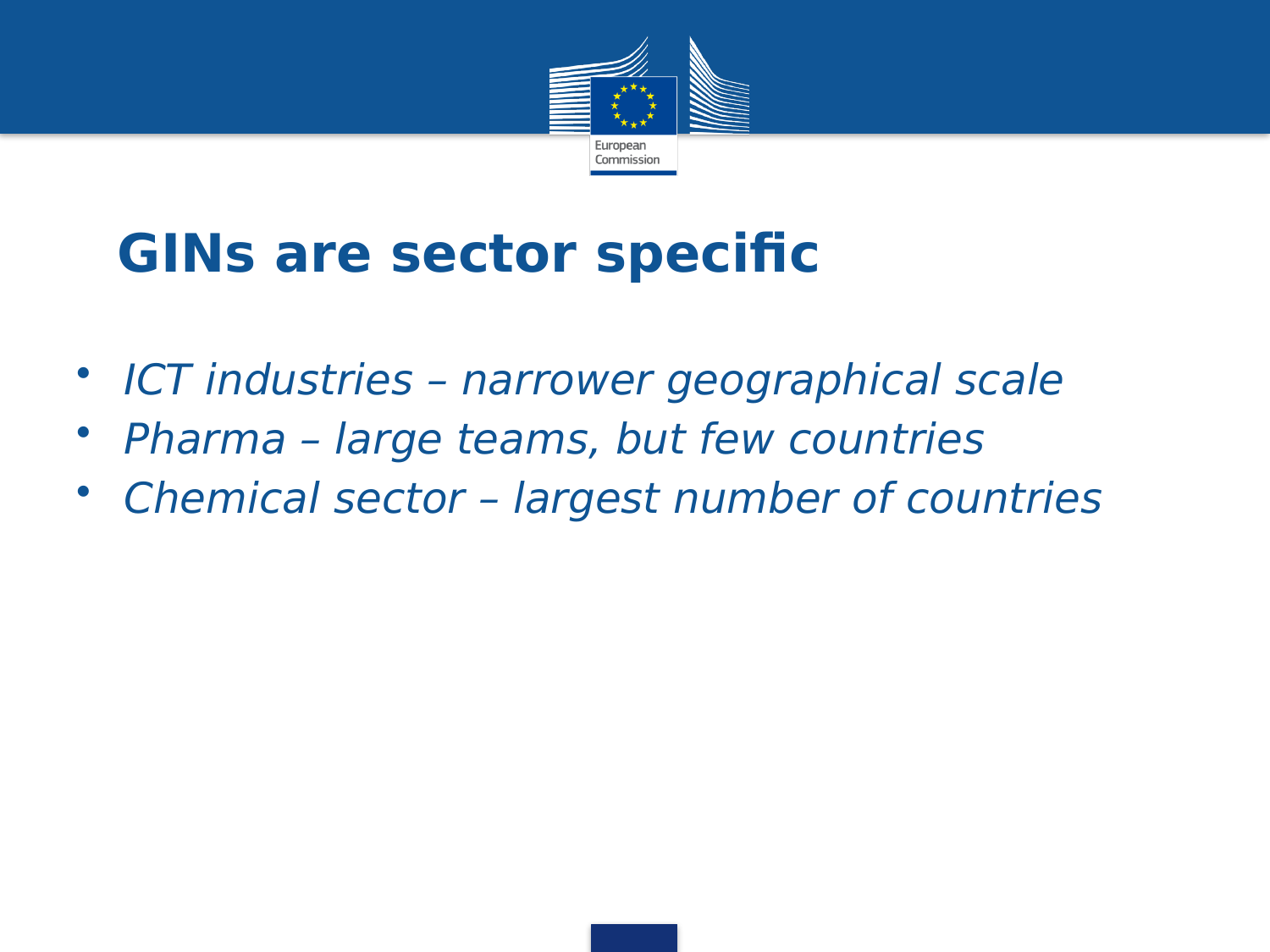

# GINs are sector specific
ICT industries – narrower geographical scale
Pharma – large teams, but few countries
Chemical sector – largest number of countries